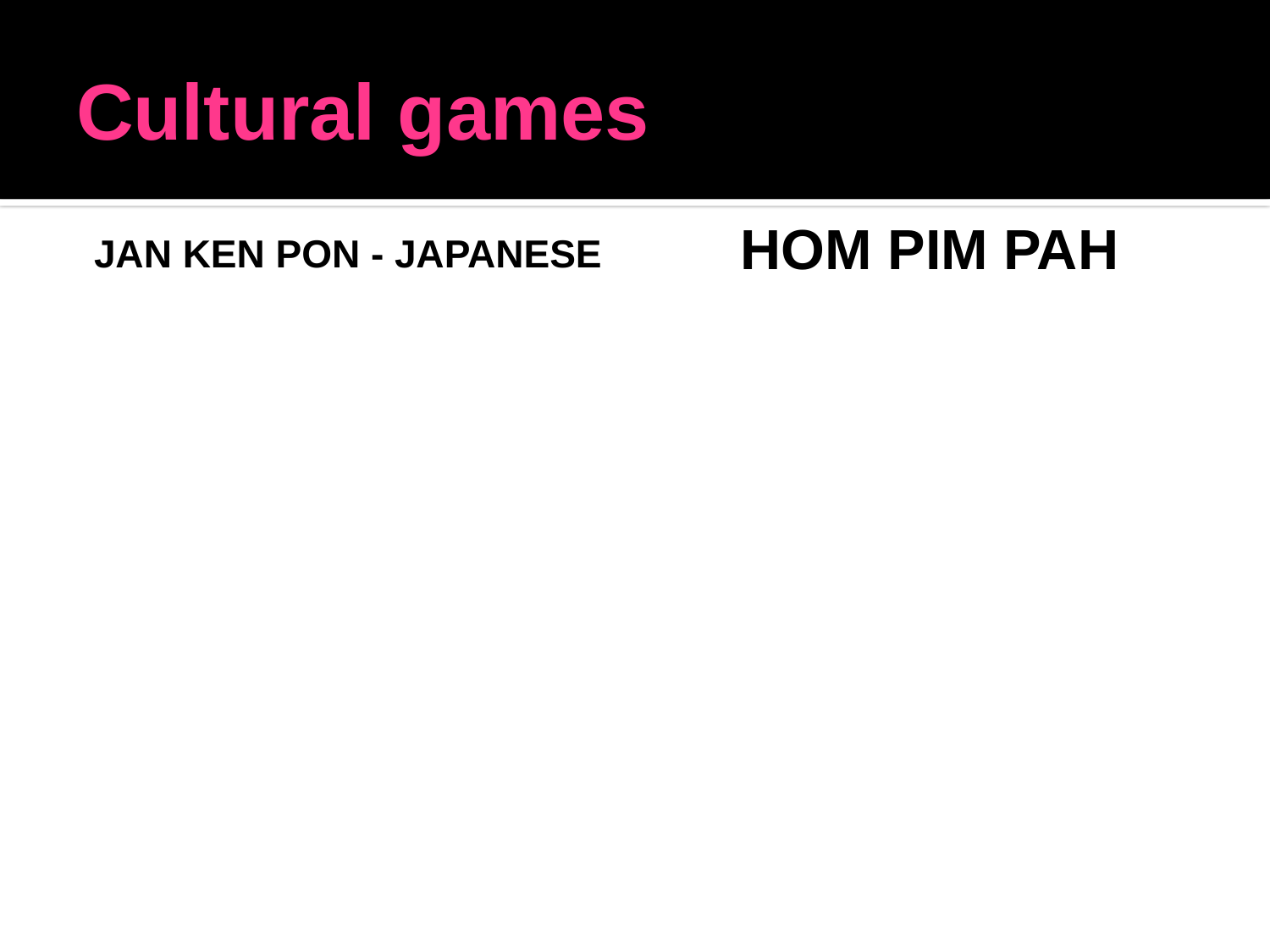

# Cultural games
Hom pim pah
Jan ken pon - Japanese